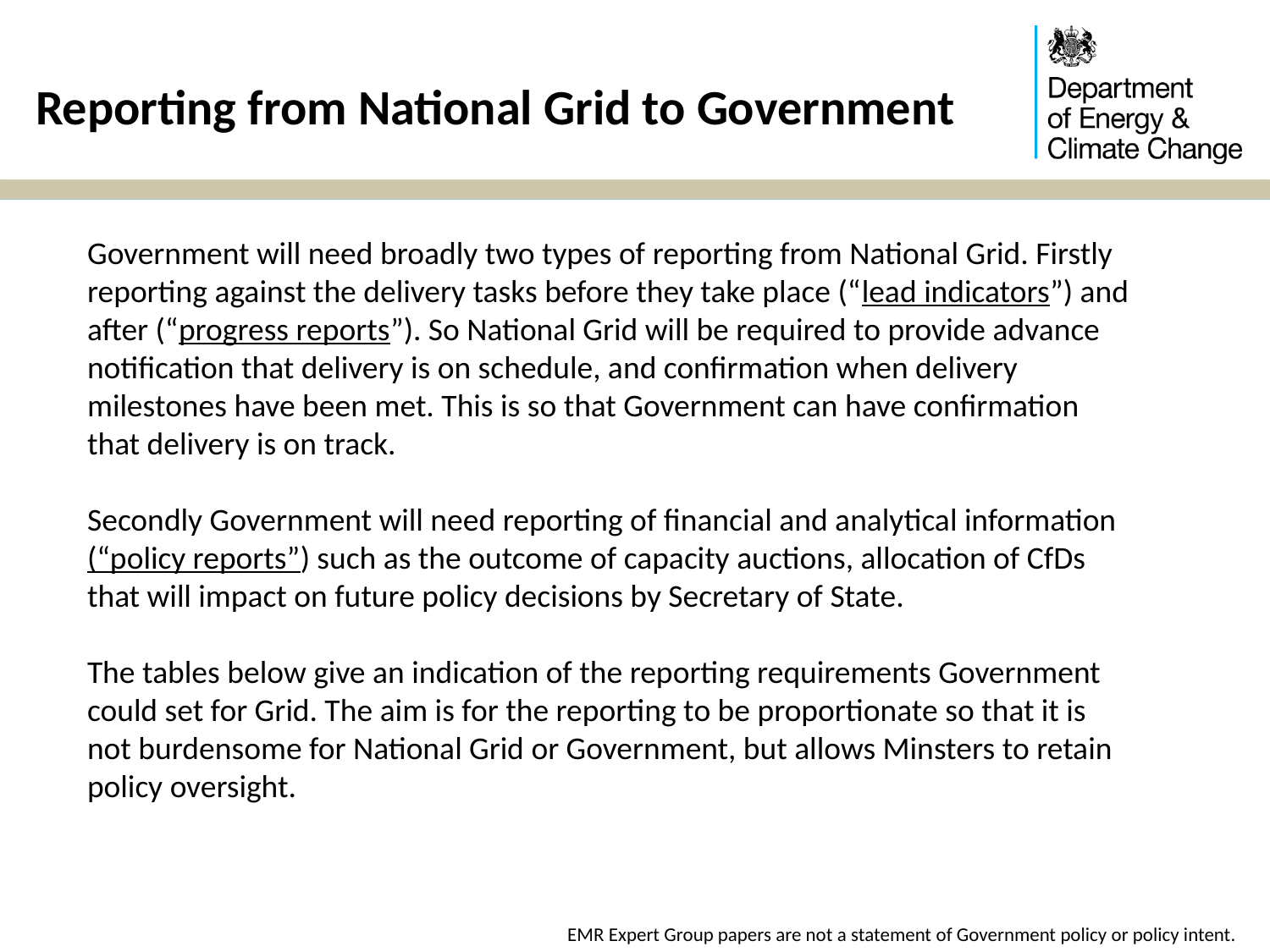

# Reporting from National Grid to Government
Government will need broadly two types of reporting from National Grid. Firstly reporting against the delivery tasks before they take place (“lead indicators”) and after (“progress reports”). So National Grid will be required to provide advance notification that delivery is on schedule, and confirmation when delivery milestones have been met. This is so that Government can have confirmation that delivery is on track.

Secondly Government will need reporting of financial and analytical information (“policy reports”) such as the outcome of capacity auctions, allocation of CfDs that will impact on future policy decisions by Secretary of State.

The tables below give an indication of the reporting requirements Government could set for Grid. The aim is for the reporting to be proportionate so that it is not burdensome for National Grid or Government, but allows Minsters to retain policy oversight.
EMR Expert Group papers are not a statement of Government policy or policy intent.